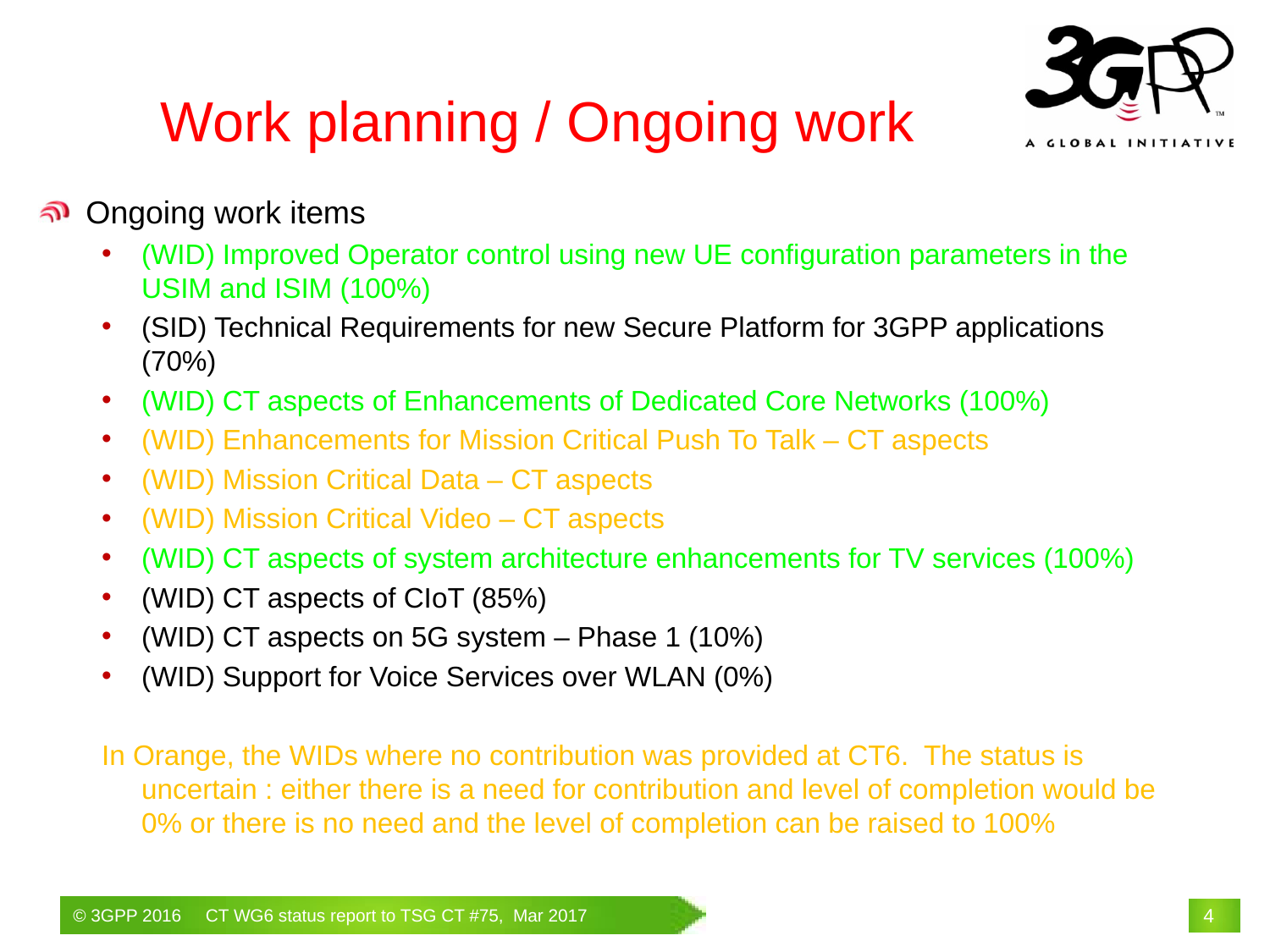

Work planning / Ongoing work
Ongoing work items
(WID) Improved Operator control using new UE configuration parameters in the USIM and ISIM (100%)
(SID) Technical Requirements for new Secure Platform for 3GPP applications (70%)
(WID) CT aspects of Enhancements of Dedicated Core Networks (100%)
(WID) Enhancements for Mission Critical Push To Talk – CT aspects
(WID) Mission Critical Data – CT aspects
(WID) Mission Critical Video – CT aspects
(WID) CT aspects of system architecture enhancements for TV services (100%)
(WID) CT aspects of CIoT (85%)
(WID) CT aspects on 5G system – Phase 1 (10%)
(WID) Support for Voice Services over WLAN (0%)

In Orange, the WIDs where no contribution was provided at CT6.  The status is uncertain : either there is a need for contribution and level of completion would be 0% or there is no need and the level of completion can be raised to 100%